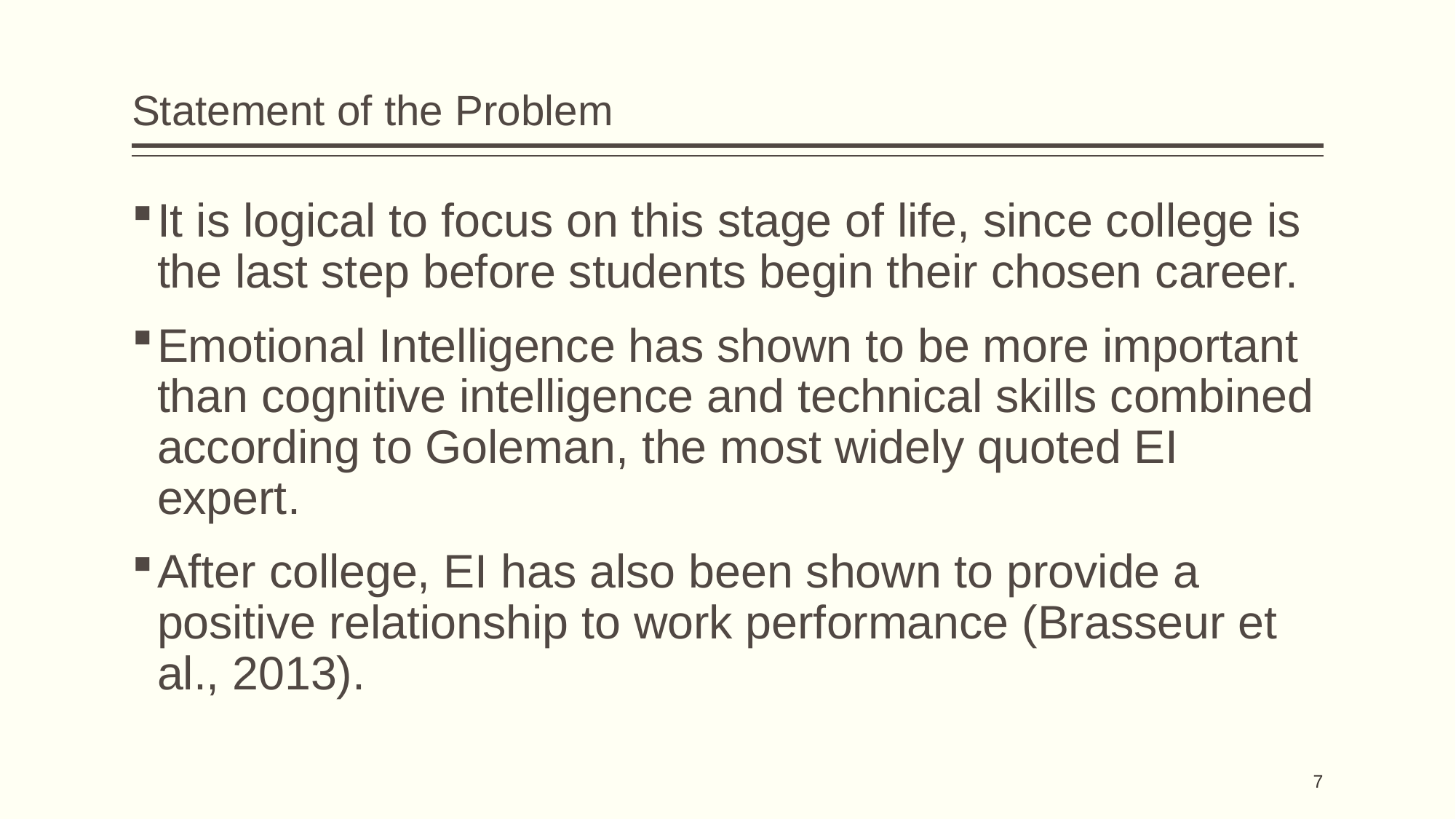

# Statement of the Problem
It is logical to focus on this stage of life, since college is the last step before students begin their chosen career.
Emotional Intelligence has shown to be more important than cognitive intelligence and technical skills combined according to Goleman, the most widely quoted EI expert.
After college, EI has also been shown to provide a positive relationship to work performance (Brasseur et al., 2013).

7